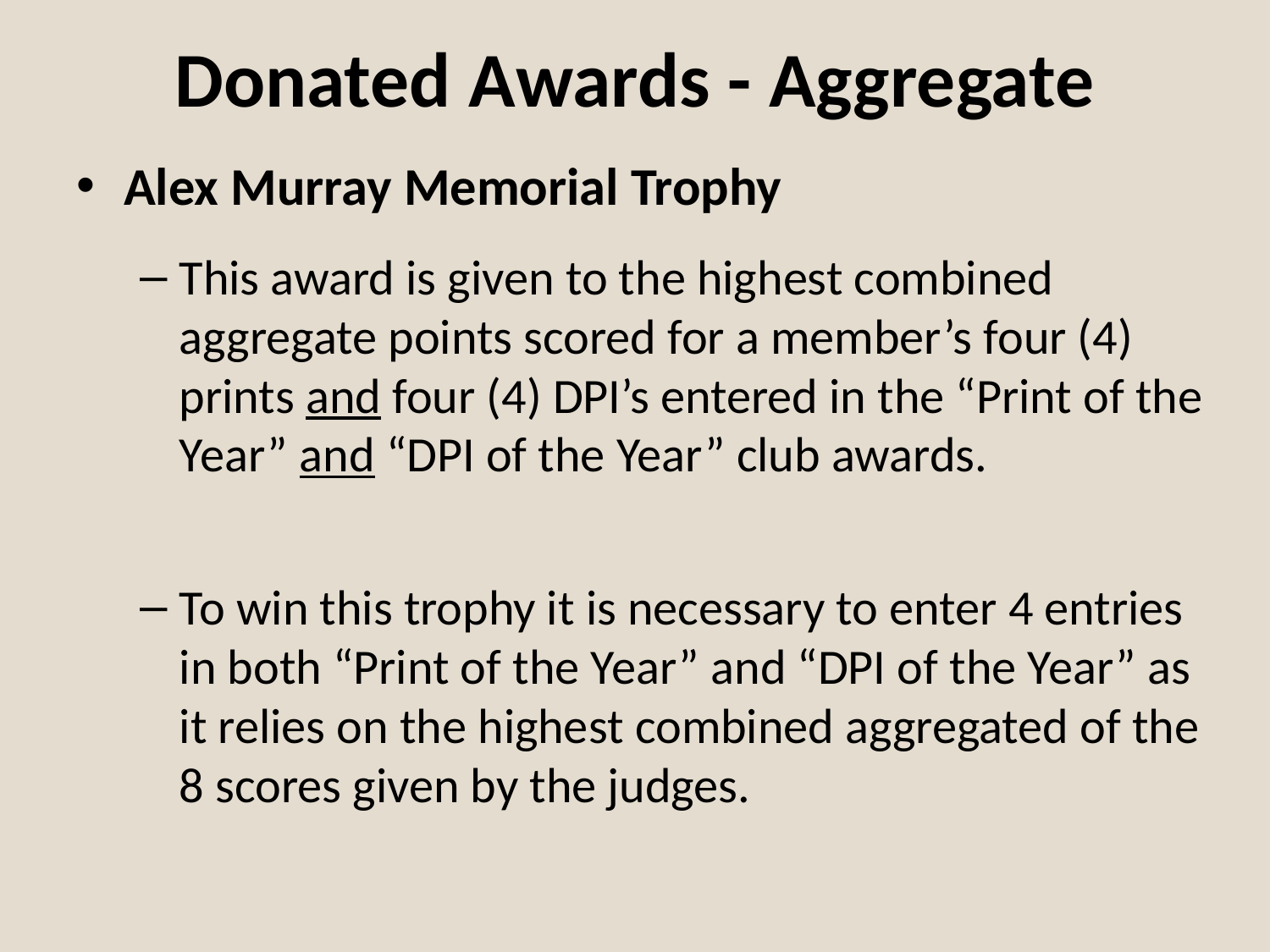

# Donated Awards - Aggregate
Alex Murray Memorial Trophy

This award is given to the highest combined aggregate points scored for a member’s four (4) prints and four (4) DPI’s entered in the “Print of the Year” and “DPI of the Year” club awards.

To win this trophy it is necessary to enter 4 entries in both “Print of the Year” and “DPI of the Year” as it relies on the highest combined aggregated of the 8 scores given by the judges.